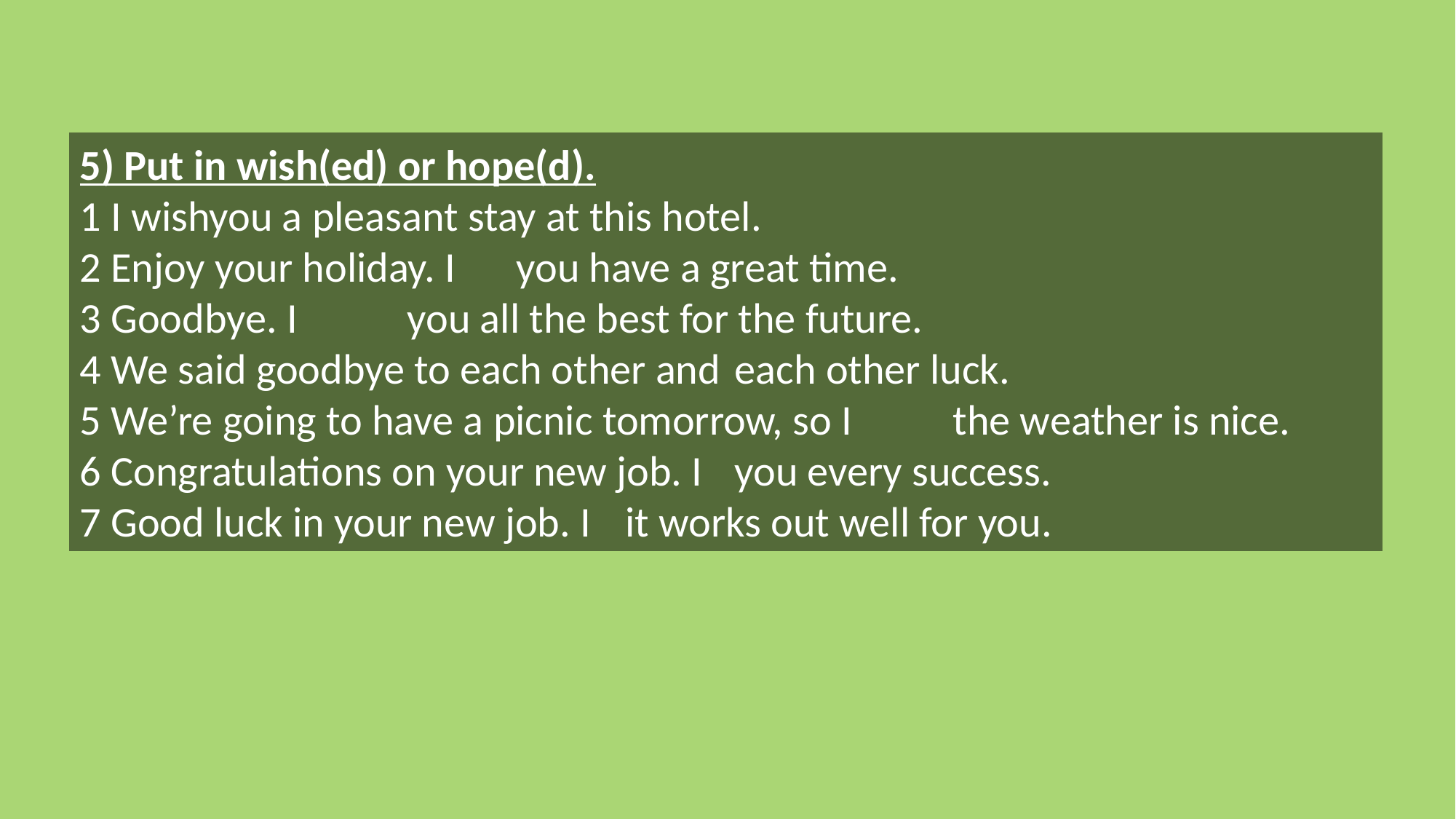

5) Put in wish(ed) or hope(d).
1 I wishyou a pleasant stay at this hotel.
2 Enjoy your holiday. I	you have a great time.
3 Goodbye. I		you all the best for the future.
4 We said goodbye to each other and	each other luck.
5 We’re going to have a picnic tomorrow, so I	the weather is nice.
6 Congratulations on your new job. I	you every success.
7 Good luck in your new job. I	it works out well for you.